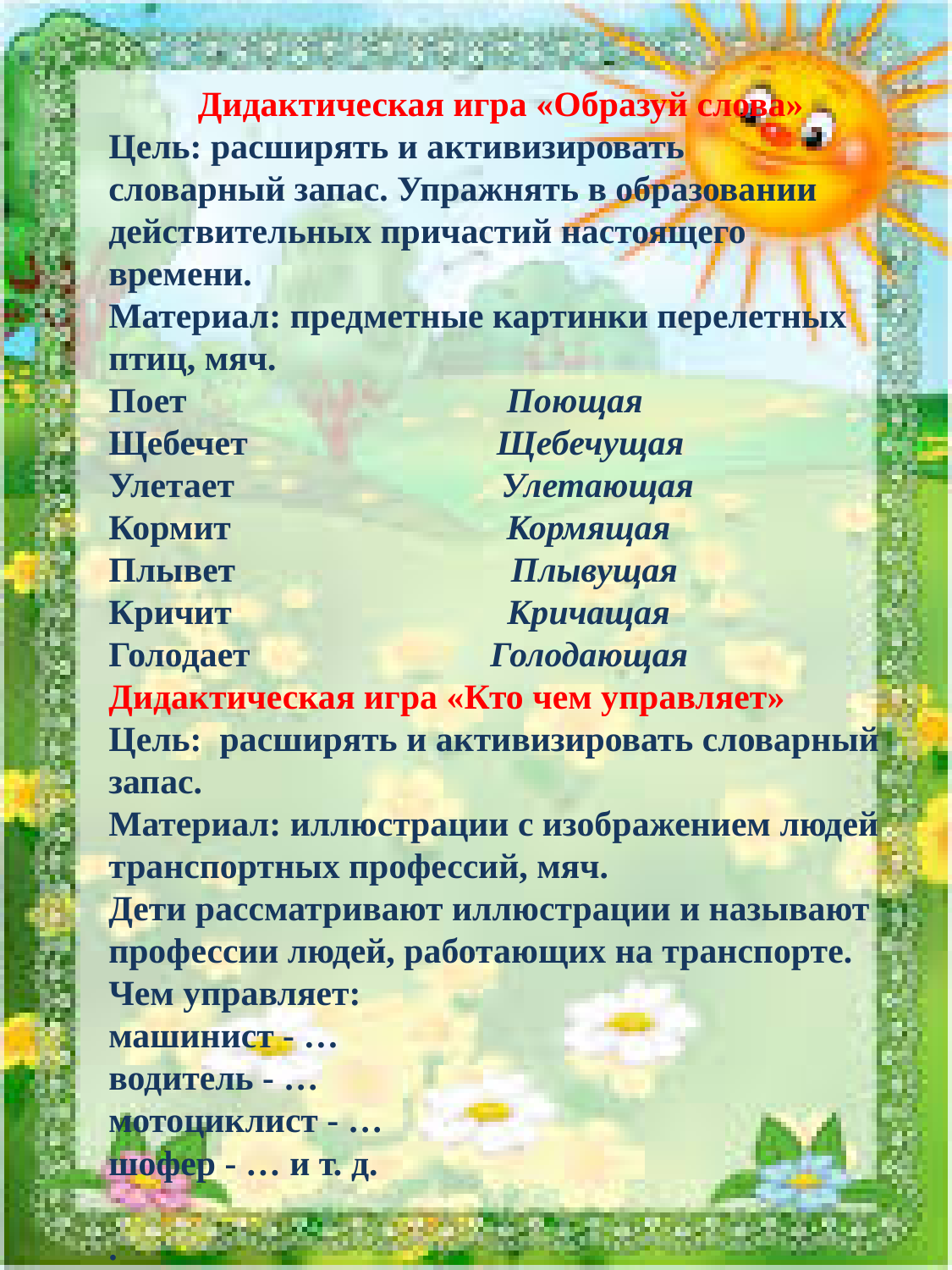

Дидактическая игра «Образуй слова»
Цель: расширять и активизировать
словарный запас. Упражнять в образовании действительных причастий настоящего времени.
Материал: предметные картинки перелетных птиц, мяч.
Поет                                    Поющая
Щебечет                            Щебечущая
Улетает                              Улетающая
Кормит                               Кормящая
Плывет                               Плывущая
Кричит                               Кричащая
Голодает                           Голодающая
Дидактическая игра «Кто чем управляет»
Цель:  расширять и активизировать словарный запас.
Материал: иллюстрации с изображением людей транспортных профессий, мяч.
Дети рассматривают иллюстрации и называют профессии людей, работающих на транспорте.
Чем управляет:
машинист - …
водитель - …
мотоциклист - …
шофер - … и т. д.

.